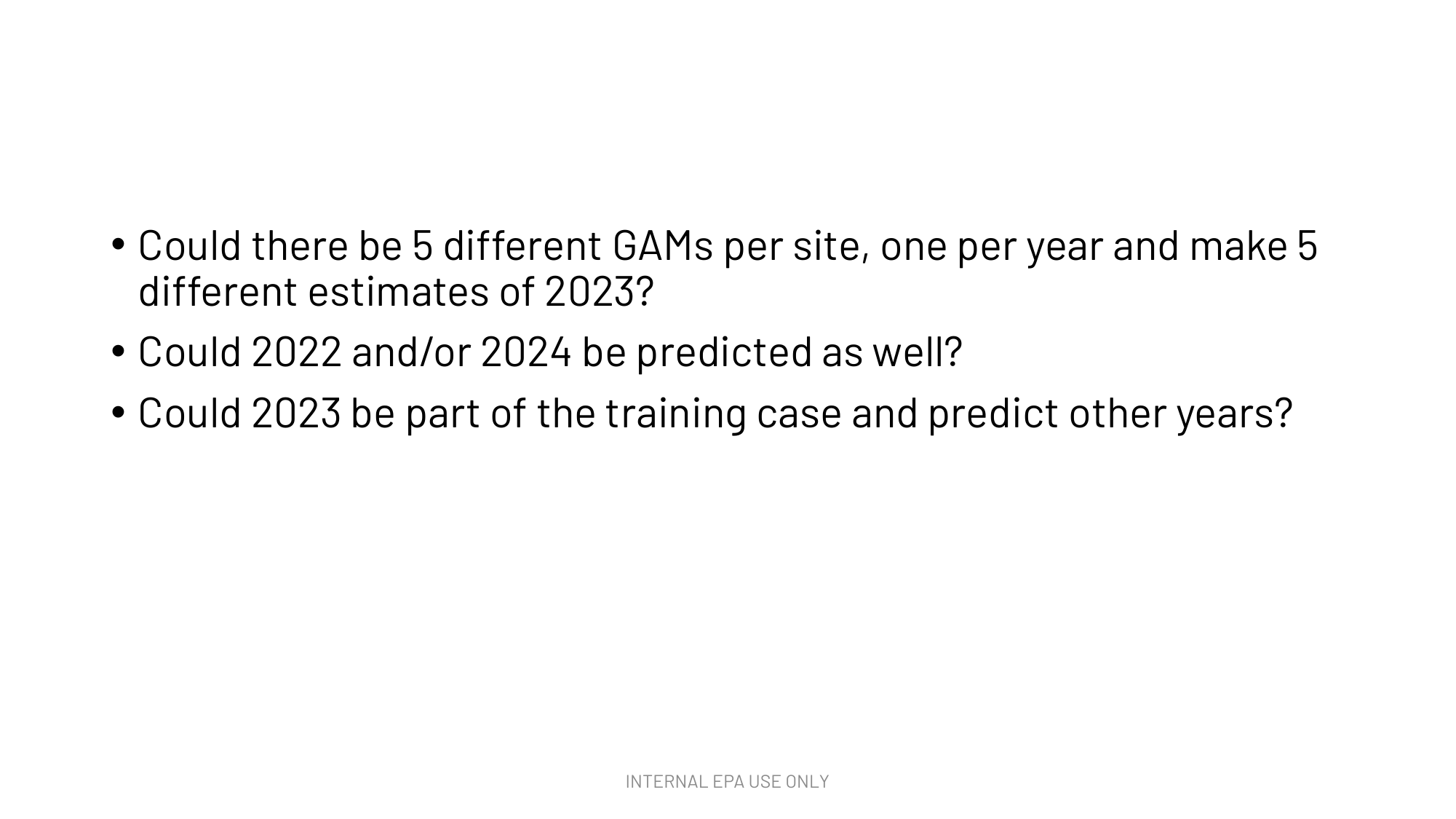

#
Could there be 5 different GAMs per site, one per year and make 5 different estimates of 2023?
Could 2022 and/or 2024 be predicted as well?
Could 2023 be part of the training case and predict other years?
INTERNAL EPA USE ONLY